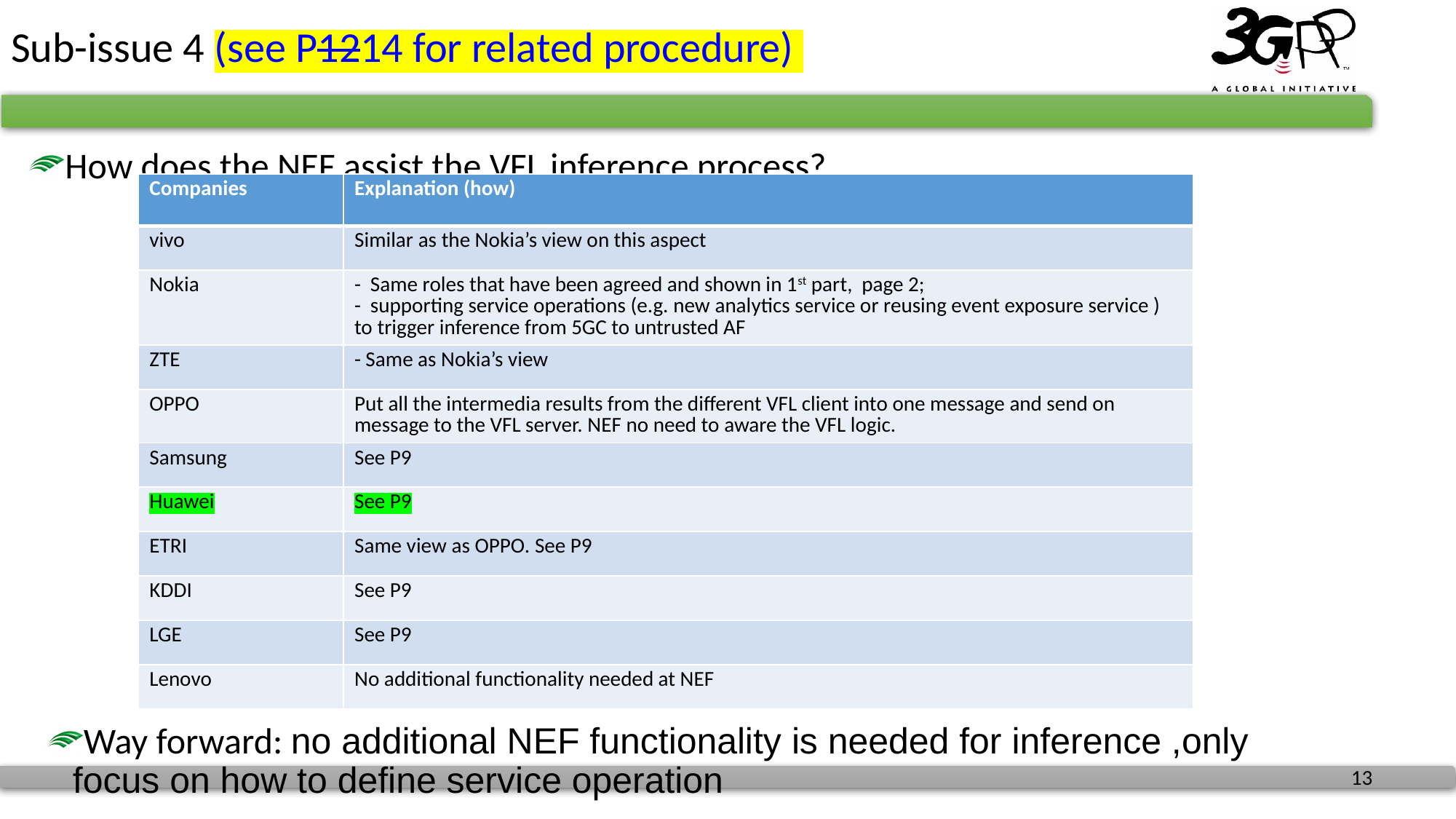

# Sub-issue 4 (see P1214 for related procedure)
How does the NEF assist the VFL inference process?

| Companies | Explanation (how) |
| --- | --- |
| vivo | Similar as the Nokia’s view on this aspect |
| Nokia | - Same roles that have been agreed and shown in 1st part, page 2; - supporting service operations (e.g. new analytics service or reusing event exposure service ) to trigger inference from 5GC to untrusted AF |
| ZTE | - Same as Nokia’s view |
| OPPO | Put all the intermedia results from the different VFL client into one message and send on message to the VFL server. NEF no need to aware the VFL logic. |
| Samsung | See P9 |
| Huawei | See P9 |
| ETRI | Same view as OPPO. See P9 |
| KDDI | See P9 |
| LGE | See P9 |
| Lenovo | No additional functionality needed at NEF |
Way forward: no additional NEF functionality is needed for inference ,only focus on how to define service operation